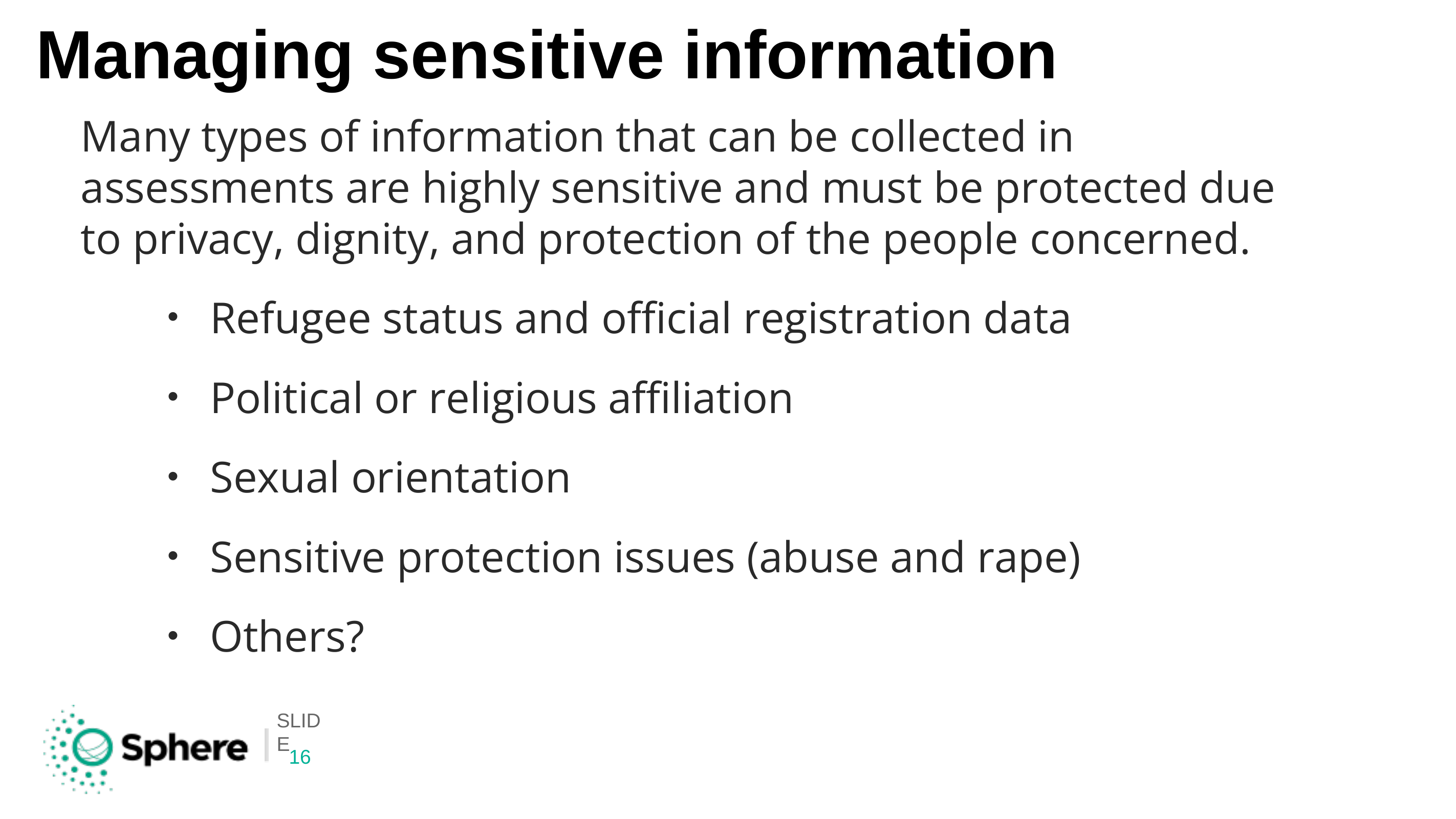

# Managing sensitive information
Many types of information that can be collected in assessments are highly sensitive and must be protected due to privacy, dignity, and protection of the people concerned.
Refugee status and official registration data
Political or religious affiliation
Sexual orientation
Sensitive protection issues (abuse and rape)
Others?

16